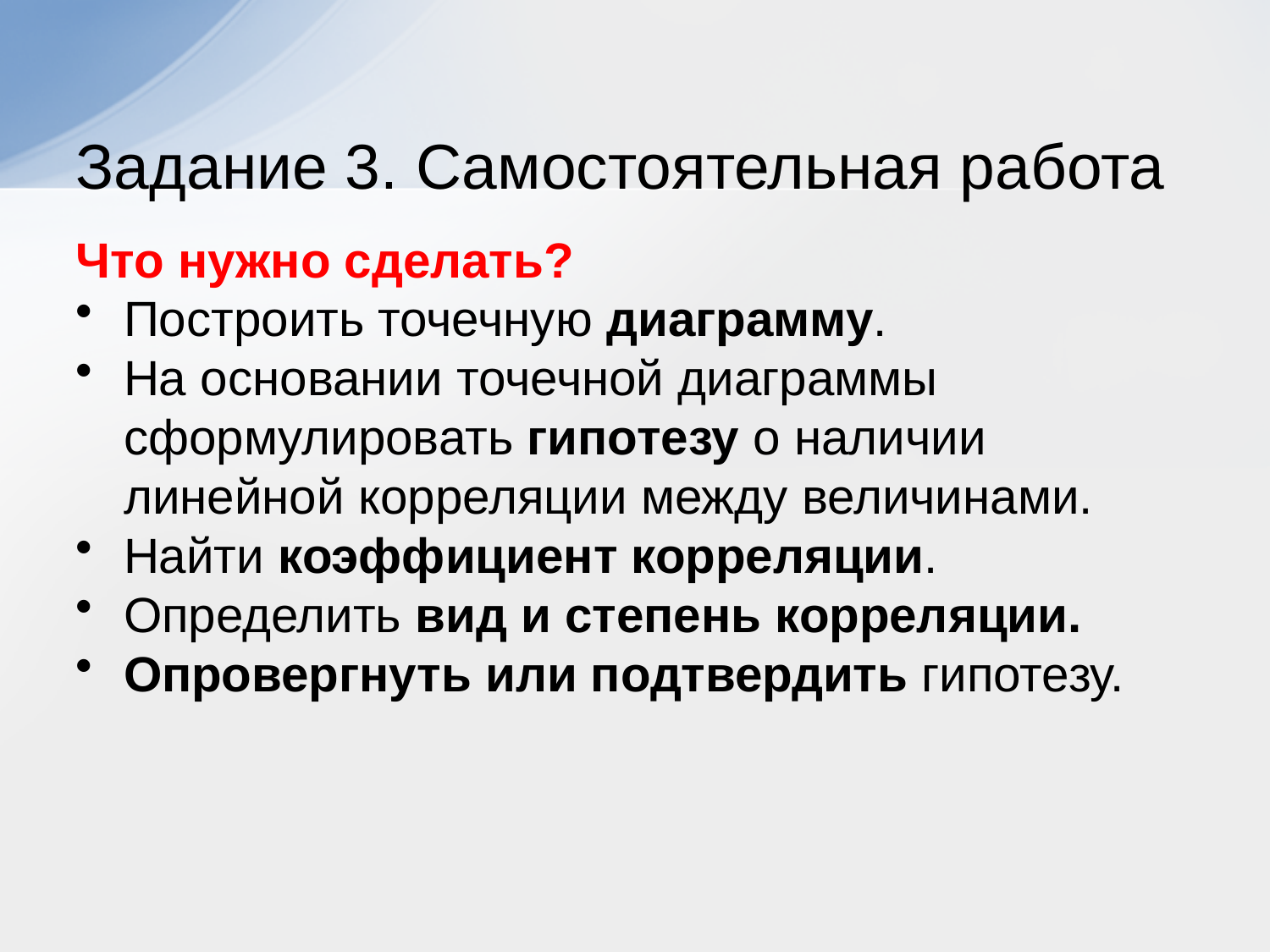

# Задание 3. Самостоятельная работа
Что нужно сделать?
Построить точечную диаграмму.
На основании точечной диаграммы сформулировать гипотезу о наличии линейной корреляции между величинами.
Найти коэффициент корреляции.
Определить вид и степень корреляции.
Опровергнуть или подтвердить гипотезу.